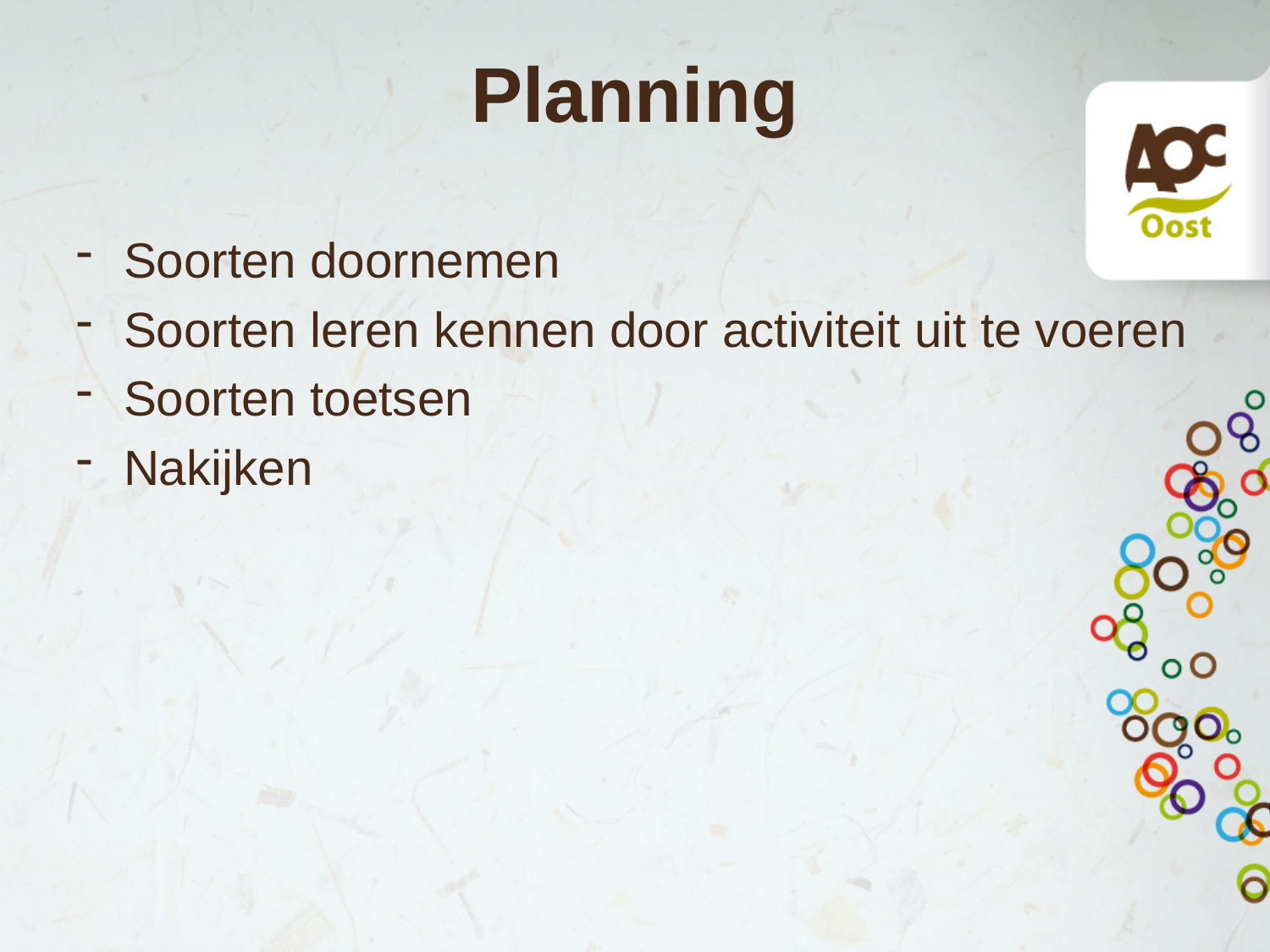

# Planning
Soorten doornemen
Soorten leren kennen door activiteit uit te voeren
Soorten toetsen
Nakijken